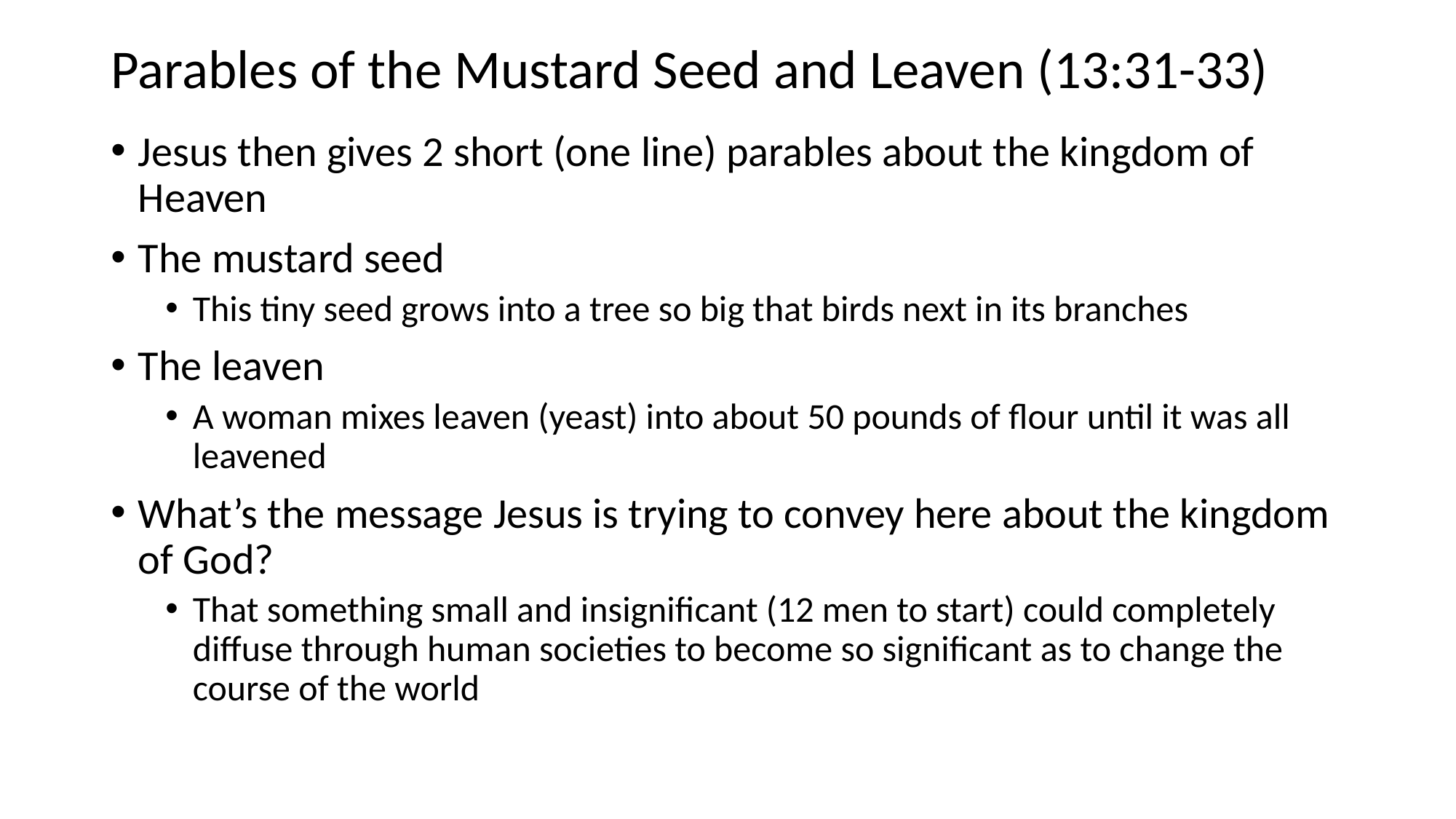

# Parables of the Mustard Seed and Leaven (13:31-33)
Jesus then gives 2 short (one line) parables about the kingdom of Heaven
The mustard seed
This tiny seed grows into a tree so big that birds next in its branches
The leaven
A woman mixes leaven (yeast) into about 50 pounds of flour until it was all leavened
What’s the message Jesus is trying to convey here about the kingdom of God?
That something small and insignificant (12 men to start) could completely diffuse through human societies to become so significant as to change the course of the world